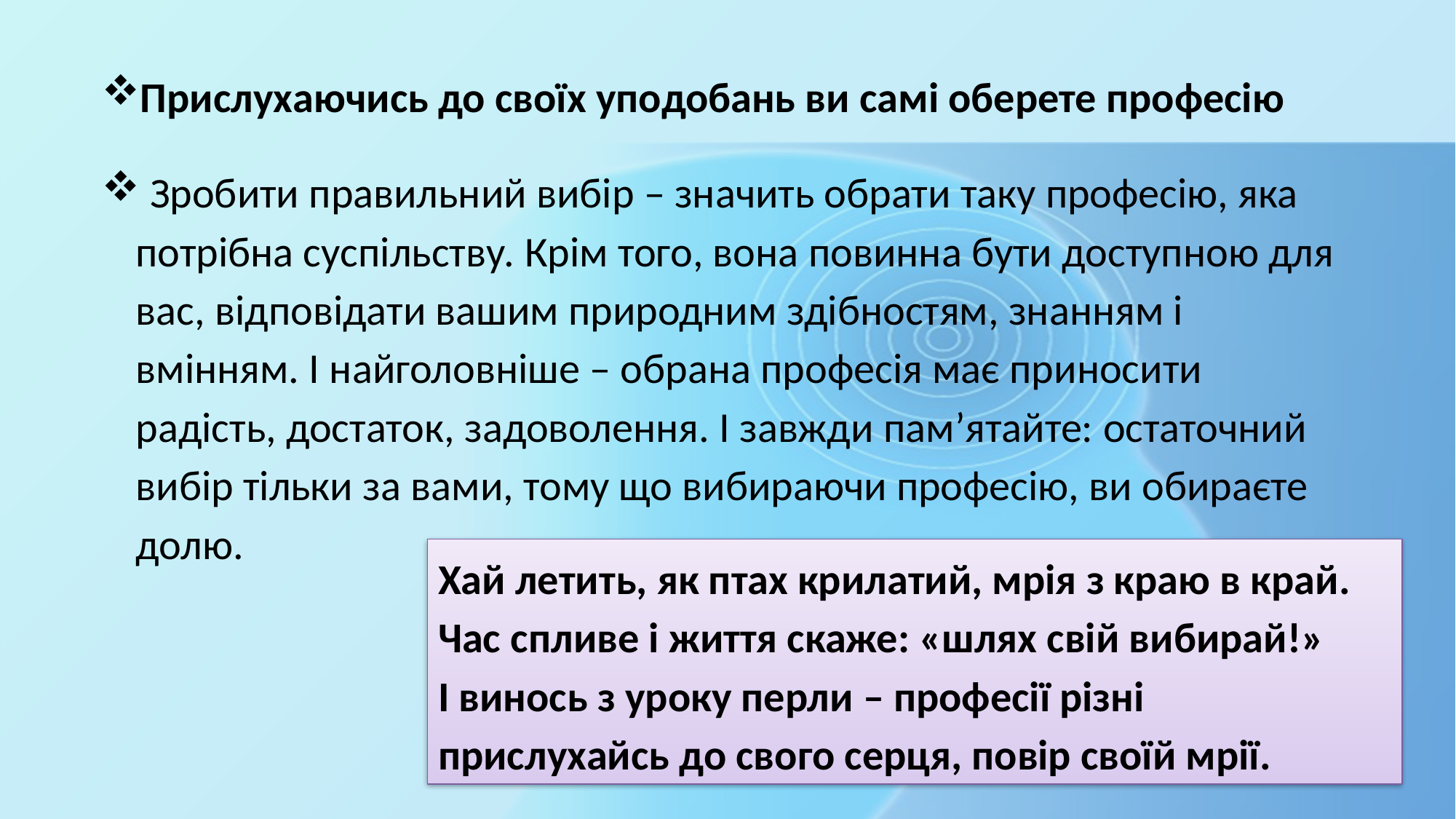

Прислухаючись до своїх уподобань ви самі оберете професію
 Зробити правильний вибір – значить обрати таку професію, яка потрібна суспільству. Крім того, вона повинна бути доступною для вас, відповідати вашим природним здібностям, знанням і вмінням. І найголовніше – обрана професія має приносити радість, достаток, задоволення. І завжди пам’ятайте: остаточний вибір тільки за вами, тому що вибираючи професію, ви обираєте долю.
Хай летить, як птах крилатий, мрія з краю в край.
Час спливе і життя скаже: «шлях свій вибирай!»
І винось з уроку перли – професії різні
прислухайсь до свого серця, повір своїй мрії.